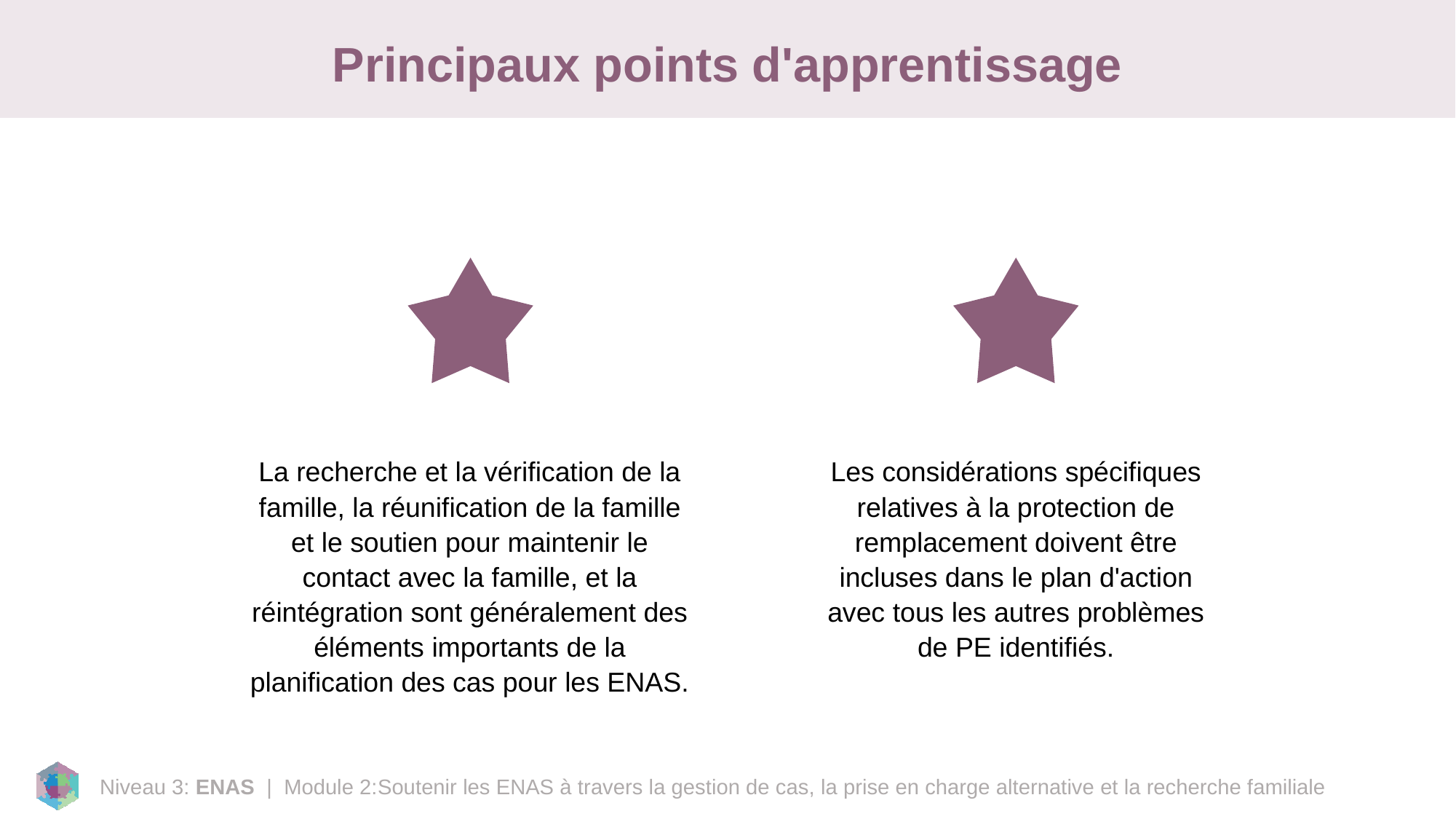

# Principaux points d'apprentissage

La recherche et la vérification de la famille, la réunification de la famille et le soutien pour maintenir le contact avec la famille, et la réintégration sont généralement des éléments importants de la planification des cas pour les ENAS.
Les considérations spécifiques relatives à la protection de remplacement doivent être incluses dans le plan d'action avec tous les autres problèmes de PE identifiés.